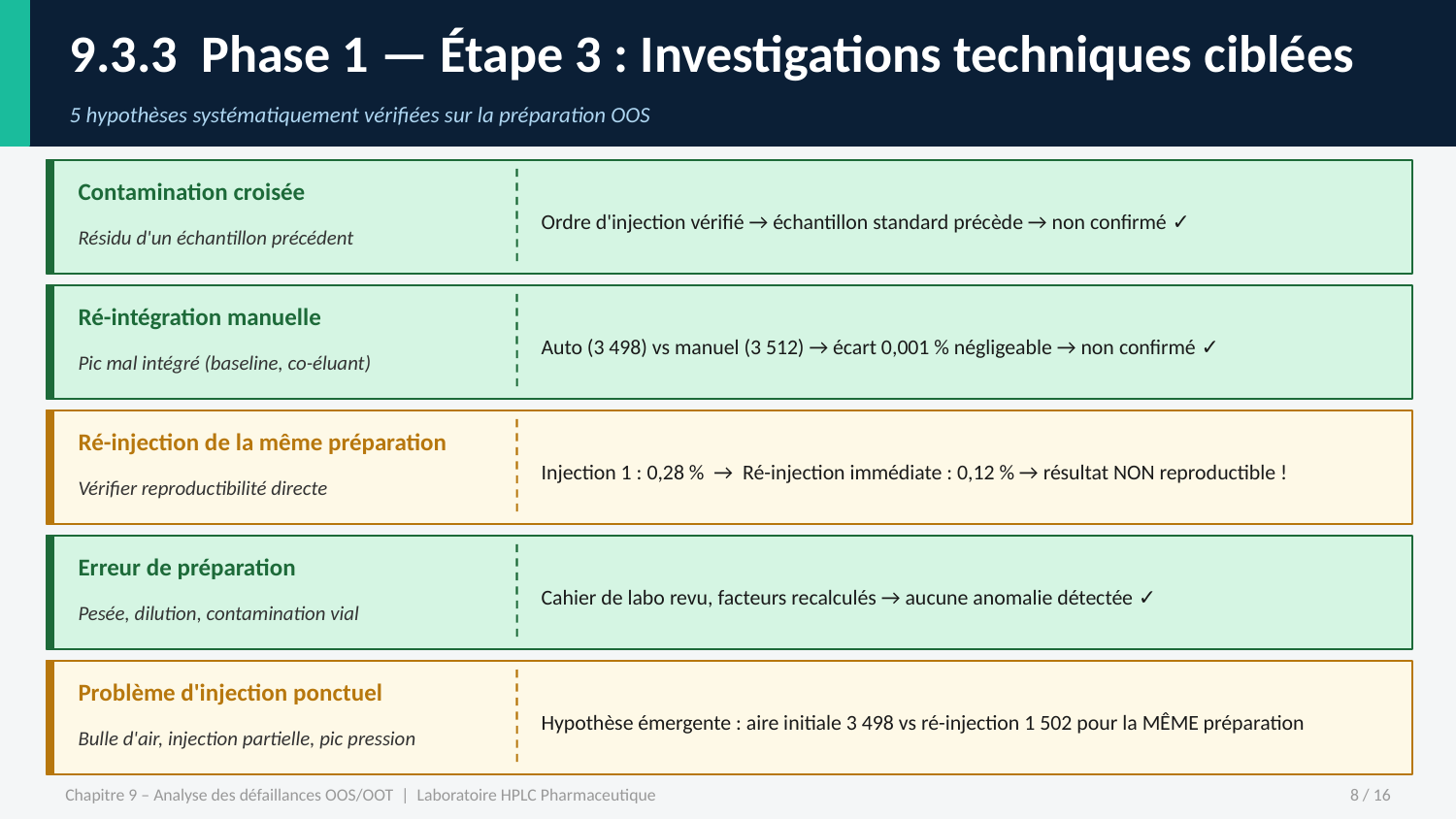

9.3.3  Phase 1 — Étape 3 : Investigations techniques ciblées
5 hypothèses systématiquement vérifiées sur la préparation OOS

Contamination croisée
Ordre d'injection vérifié → échantillon standard précède → non confirmé ✓
Résidu d'un échantillon précédent

Ré-intégration manuelle
Auto (3 498) vs manuel (3 512) → écart 0,001 % négligeable → non confirmé ✓
Pic mal intégré (baseline, co-éluant)

Ré-injection de la même préparation
Injection 1 : 0,28 %  →  Ré-injection immédiate : 0,12 % → résultat NON reproductible !
Vérifier reproductibilité directe

Erreur de préparation
Cahier de labo revu, facteurs recalculés → aucune anomalie détectée ✓
Pesée, dilution, contamination vial

Problème d'injection ponctuel
Hypothèse émergente : aire initiale 3 498 vs ré-injection 1 502 pour la MÊME préparation
Bulle d'air, injection partielle, pic pression
Chapitre 9 – Analyse des défaillances OOS/OOT  |  Laboratoire HPLC Pharmaceutique
8 / 16